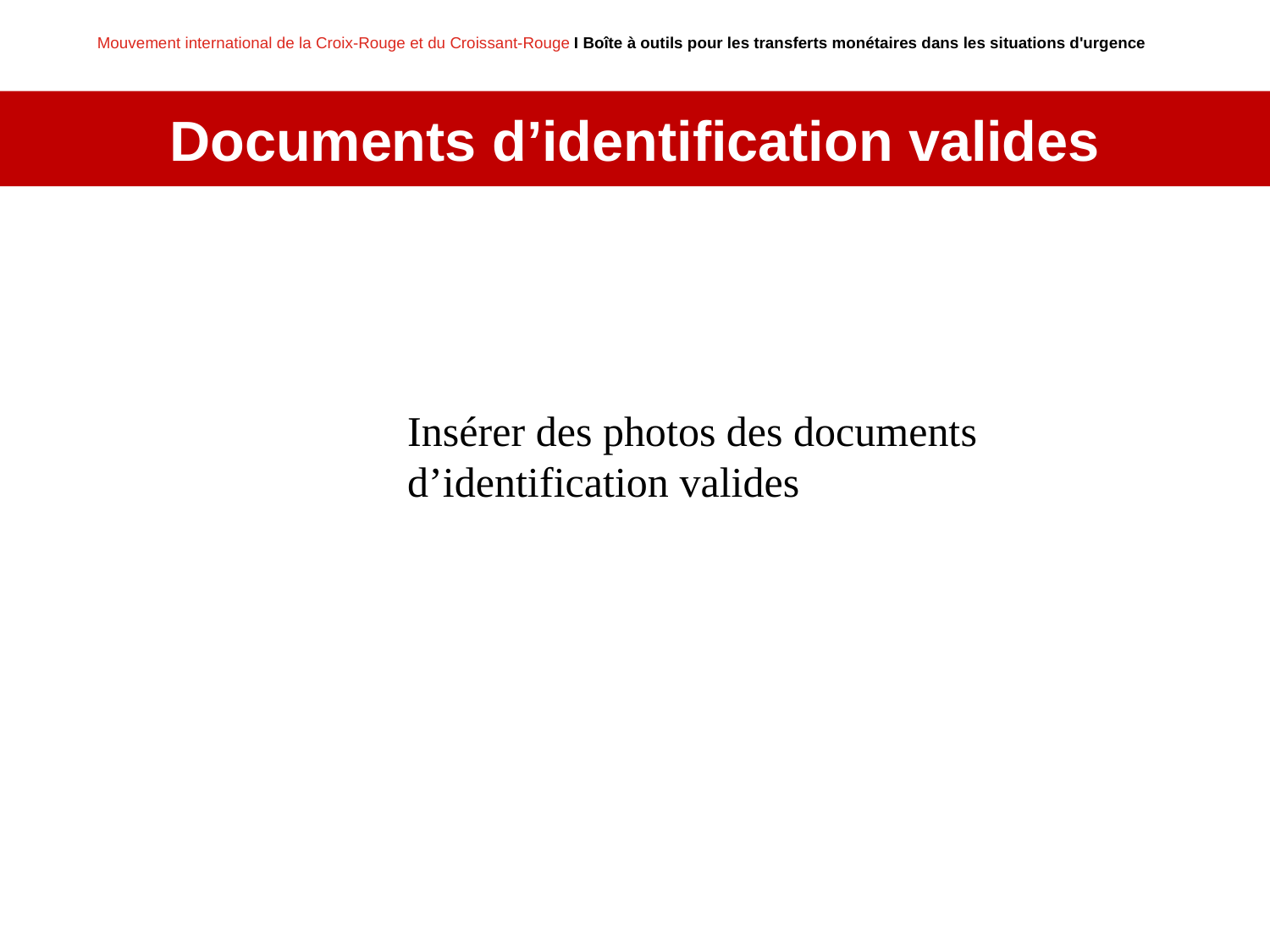

# Documents d’identification valides
Insérer des photos des documents d’identification valides